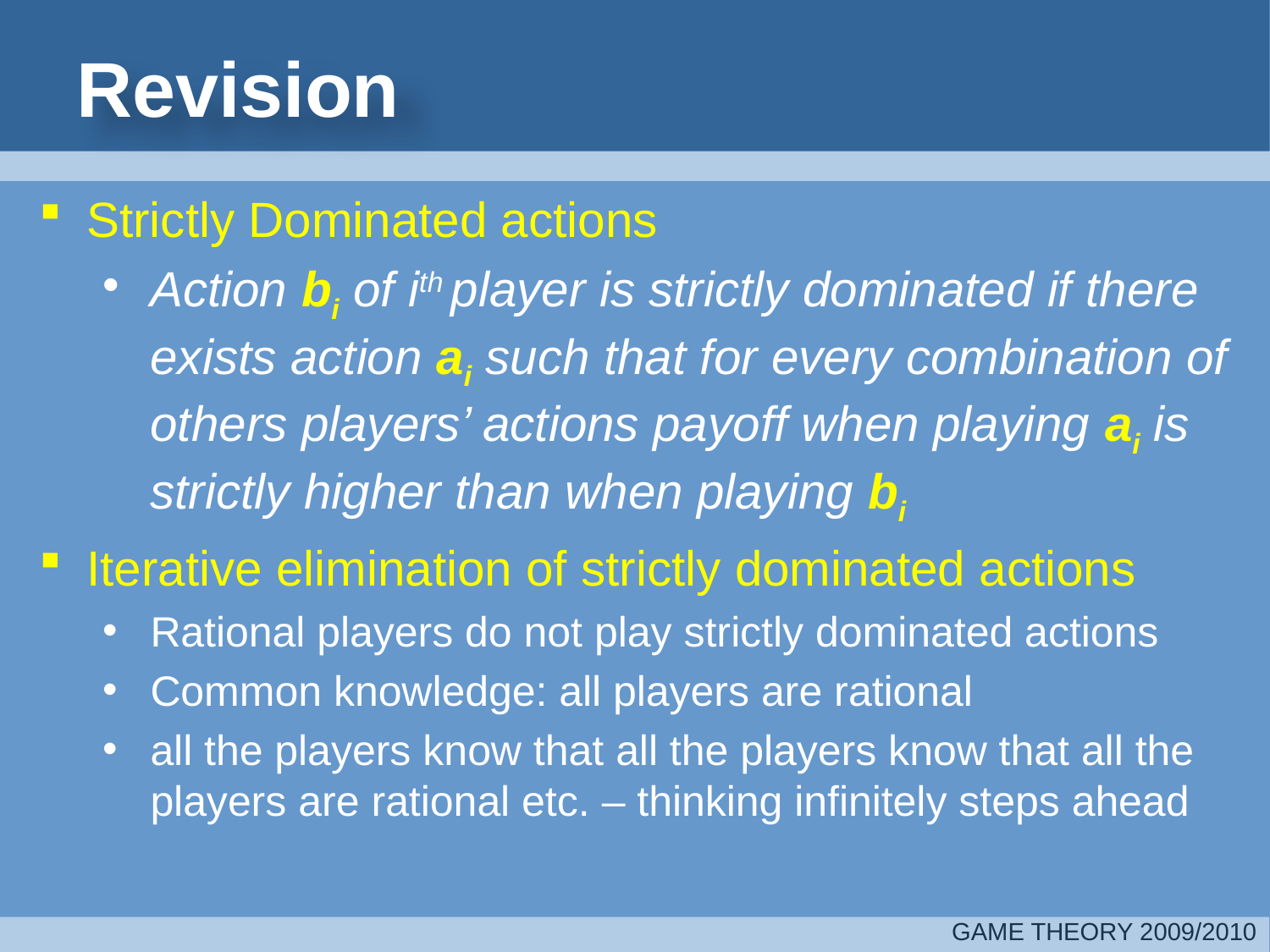

# Revision
Strictly Dominated actions
Action bi of ith player is strictly dominated if there exists action ai such that for every combination of others players’ actions payoff when playing ai is strictly higher than when playing bi
Iterative elimination of strictly dominated actions
Rational players do not play strictly dominated actions
Common knowledge: all players are rational
all the players know that all the players know that all the players are rational etc. – thinking infinitely steps ahead

GAME THEORY 2009/2010